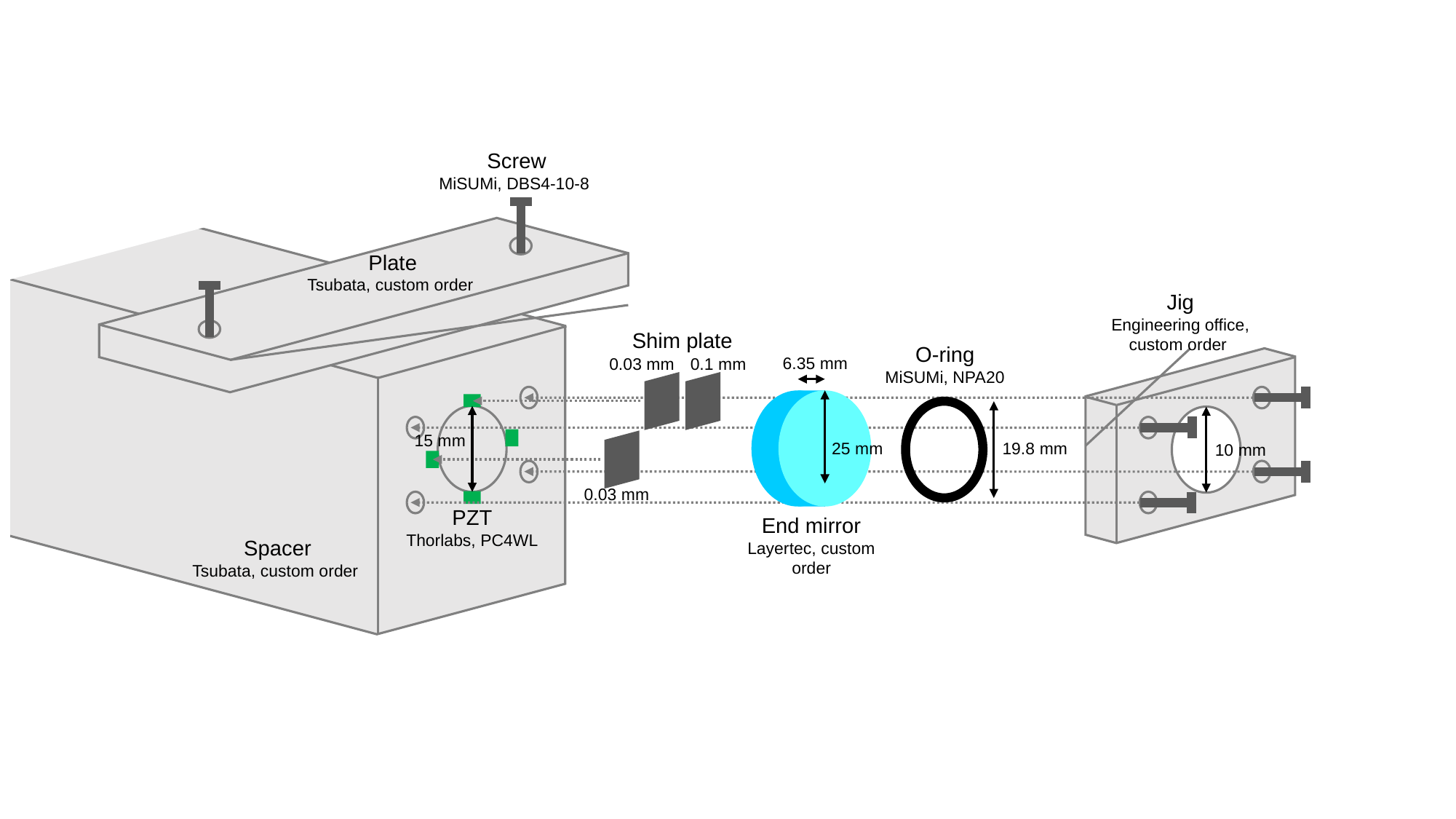

Screw
MiSUMi, DBS4-10-8

Plate
Tsubata, custom order
Jig
Engineering office, custom order

Shim plate
O-ring
MiSUMi, NPA20
6.35 mm

0.1 mm
0.03 mm

15 mm

19.8 mm
25 mm
10 mm

0.03 mm

PZT
Thorlabs, PC4WL
End mirror
Layertec, custom order
Spacer
Tsubata, custom order